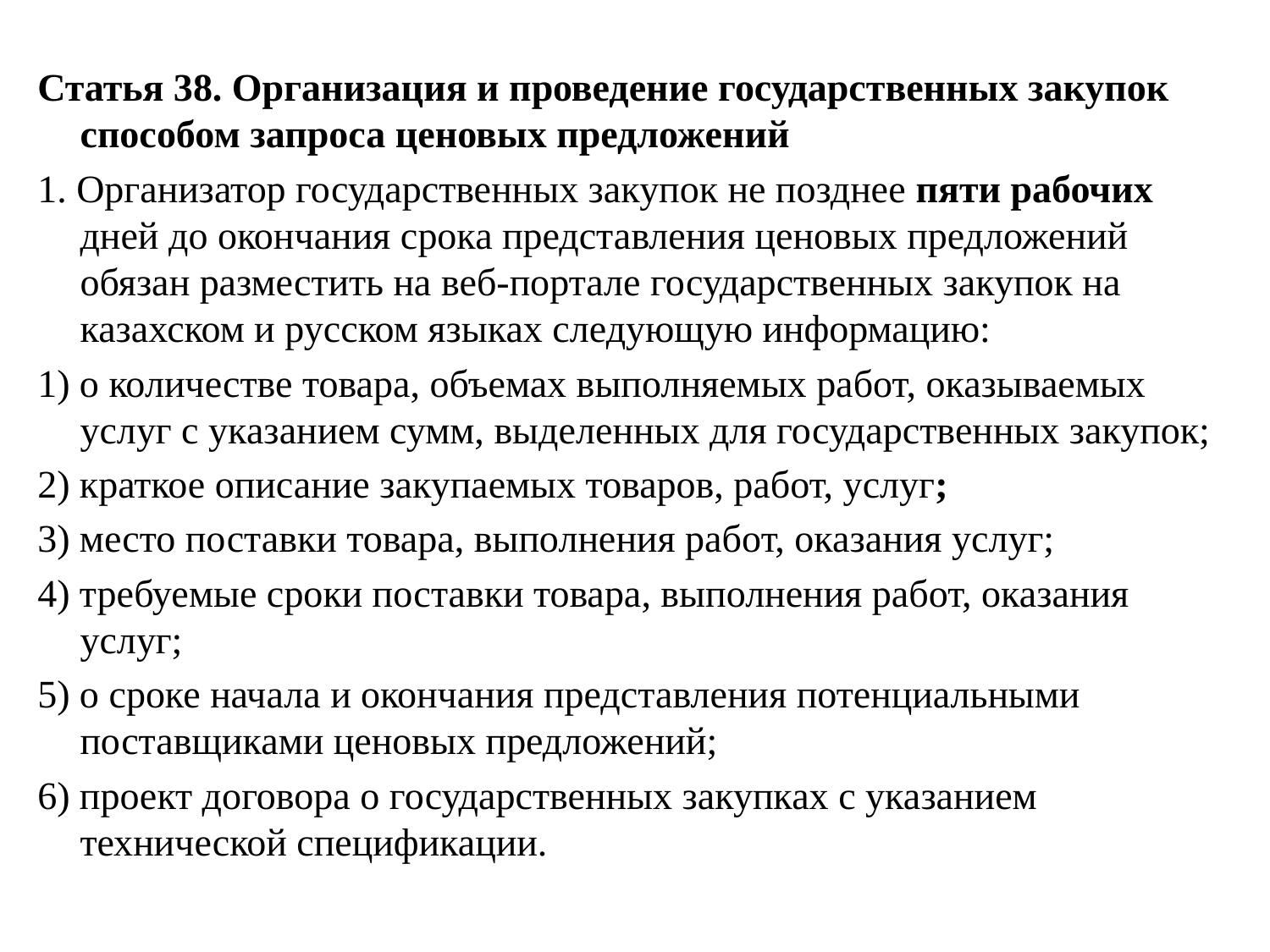

Статья 38. Организация и проведение государственных закупок способом запроса ценовых предложений
1. Организатор государственных закупок не позднее пяти рабочих дней до окончания срока представления ценовых предложений обязан разместить на веб-портале государственных закупок на казахском и русском языках следующую информацию:
1) о количестве товара, объемах выполняемых работ, оказываемых услуг с указанием сумм, выделенных для государственных закупок;
2) краткое описание закупаемых товаров, работ, услуг;
3) место поставки товара, выполнения работ, оказания услуг;
4) требуемые сроки поставки товара, выполнения работ, оказания услуг;
5) о сроке начала и окончания представления потенциальными поставщиками ценовых предложений;
6) проект договора о государственных закупках с указанием технической спецификации.